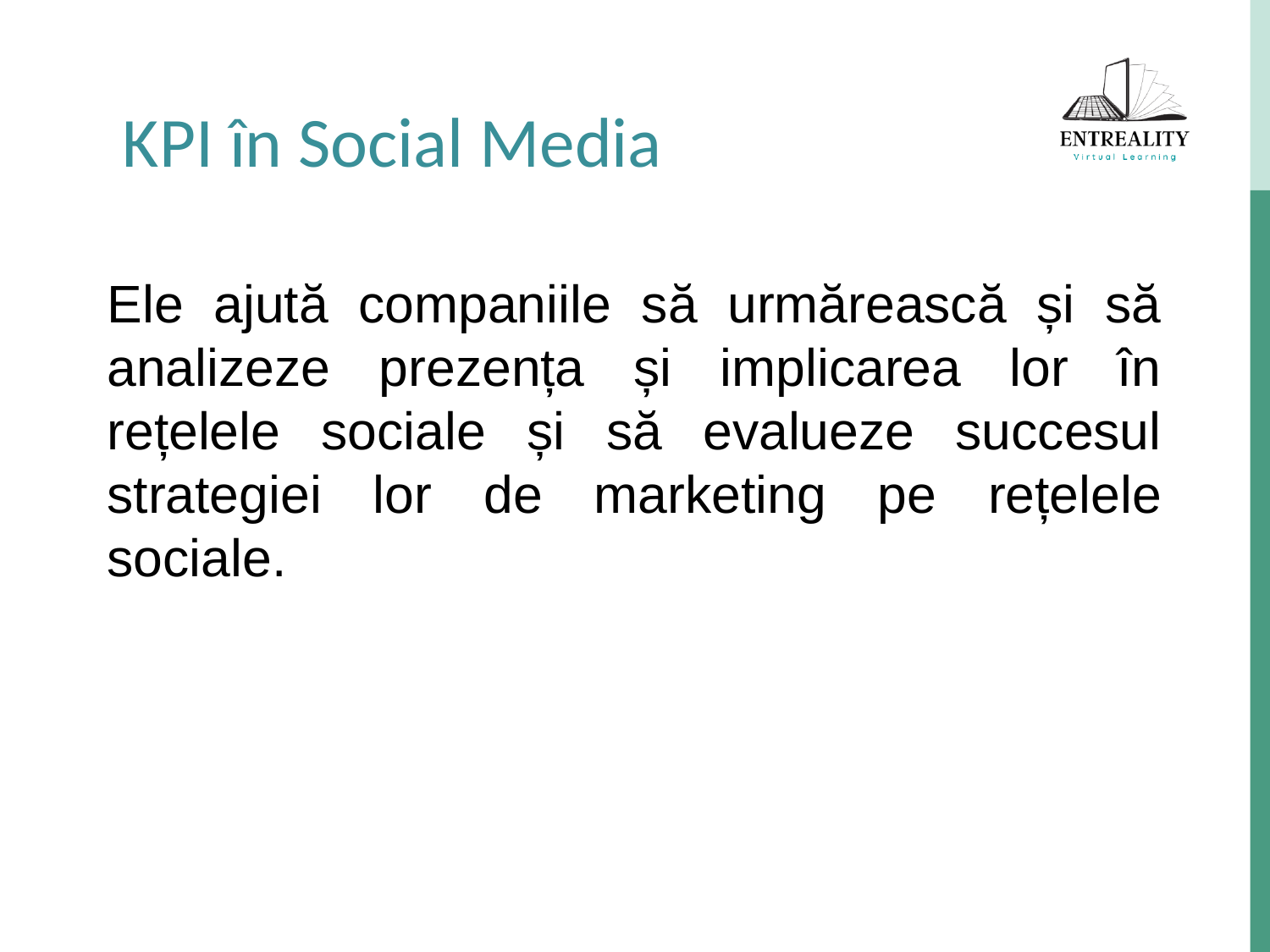

KPI în Social Media
Ele ajută companiile să urmărească și să analizeze prezența și implicarea lor în rețelele sociale și să evalueze succesul strategiei lor de marketing pe rețelele sociale.